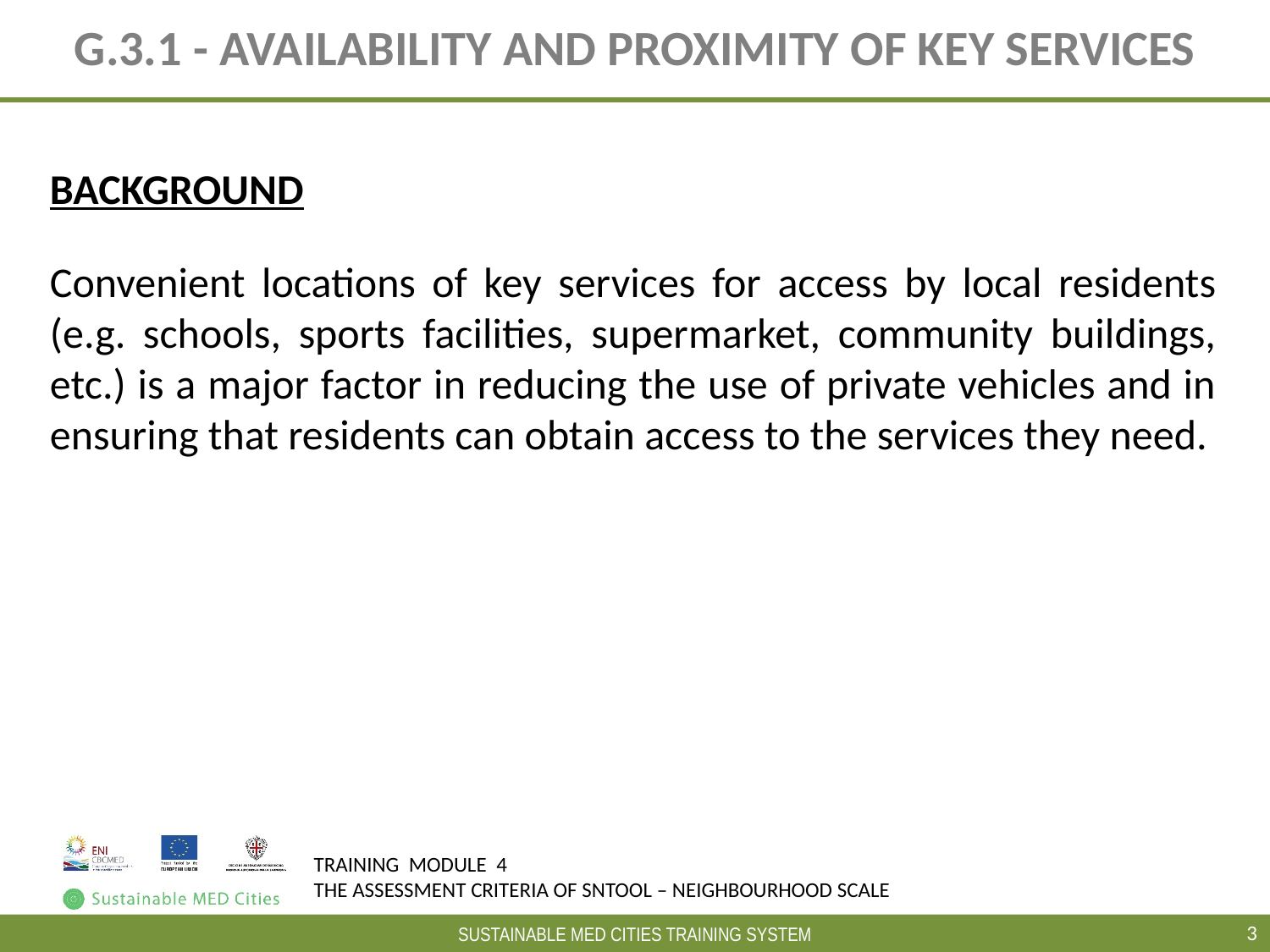

G.3.1 - AVAILABILITY AND PROXIMITY OF KEY SERVICES
BACKGROUND

Convenient locations of key services for access by local residents (e.g. schools, sports facilities, supermarket, community buildings, etc.) is a major factor in reducing the use of private vehicles and in ensuring that residents can obtain access to the services they need.

3